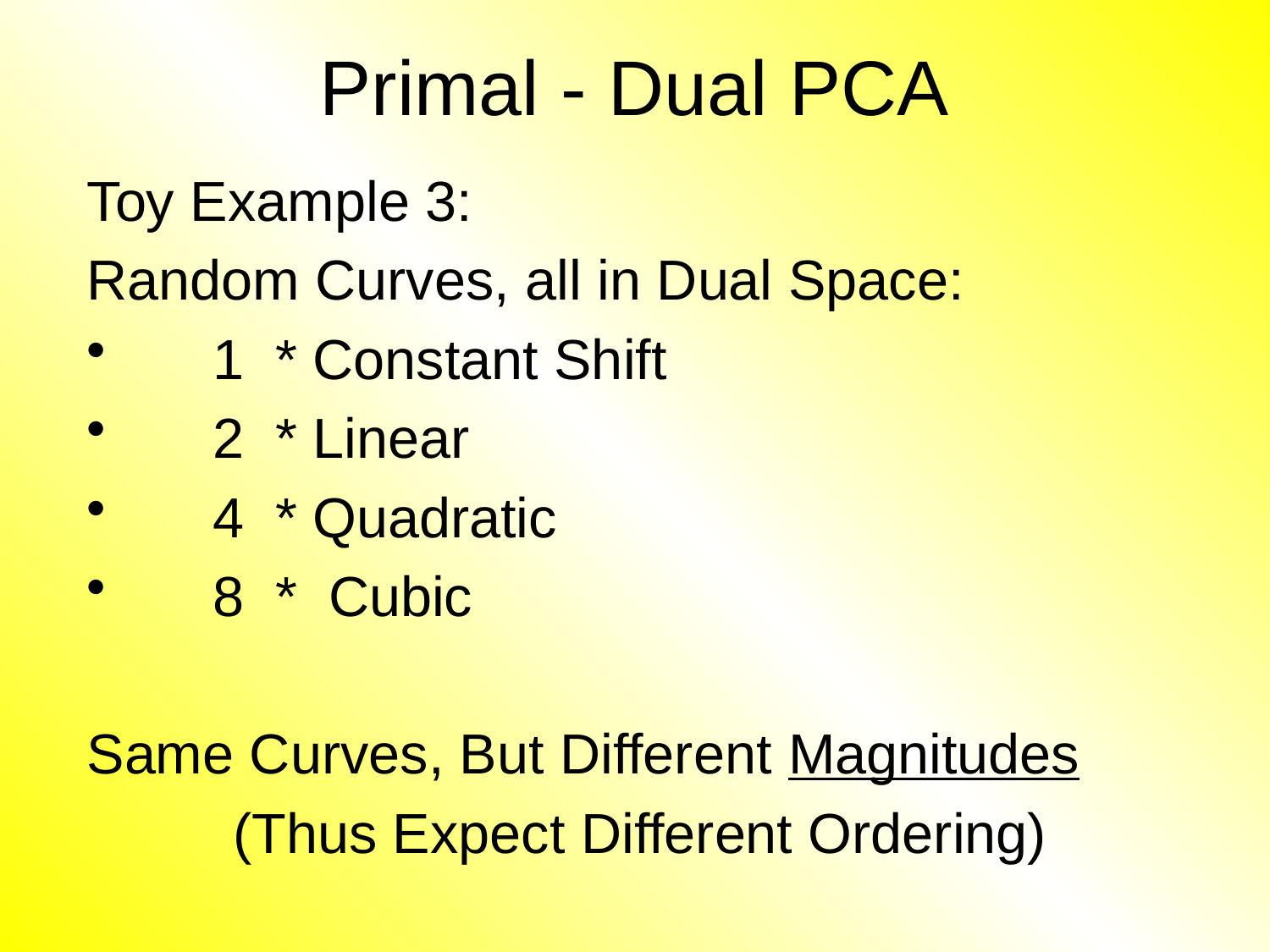

Primal - Dual PCA
Toy Example 3:
Random Curves, all in Dual Space:
     1  * Constant Shift
     2  * Linear
     4  * Quadratic
     8  *  Cubic

Same Curves, But Different Magnitudes
(Thus Expect Different Ordering)